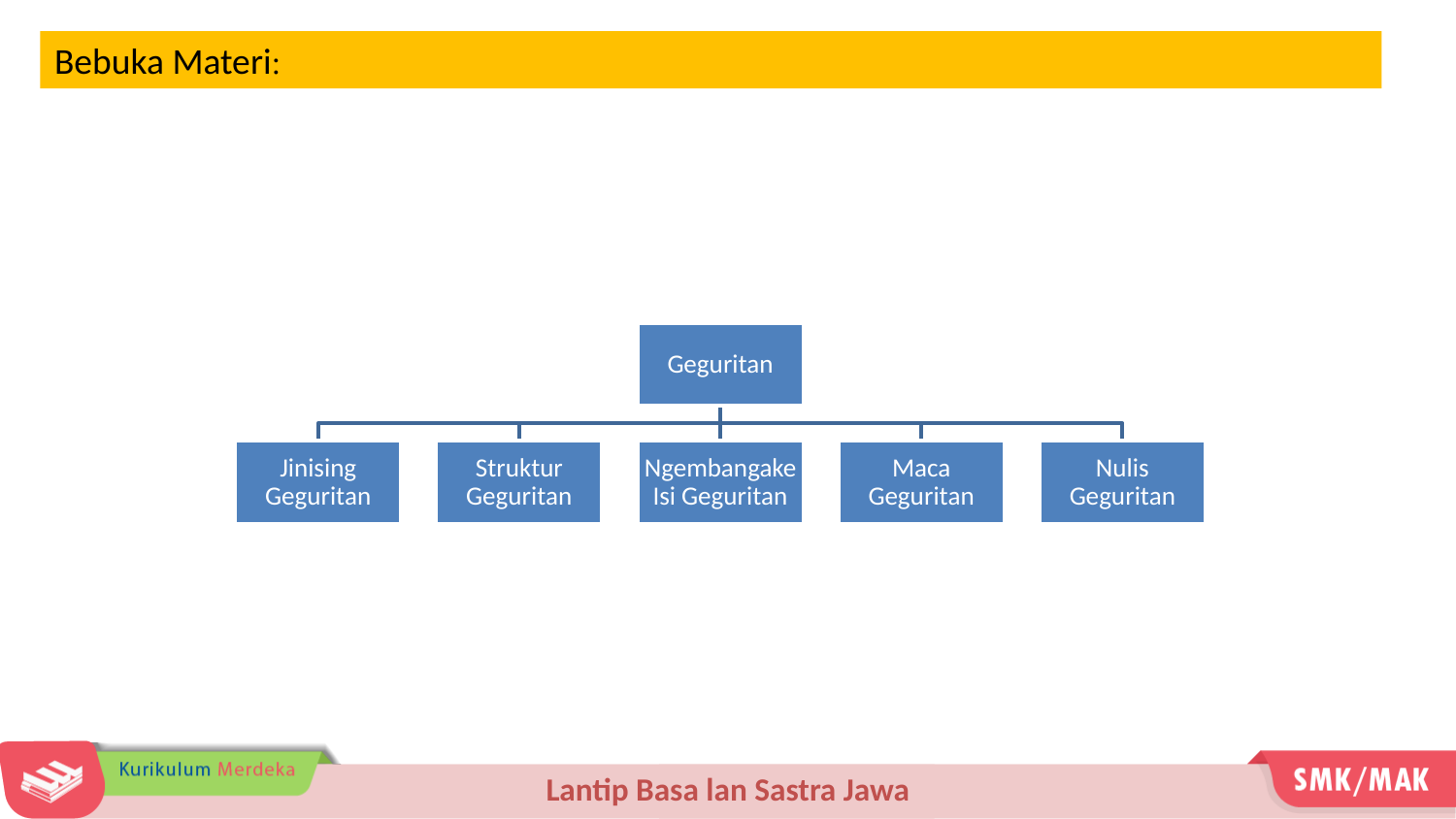

Bebuka Materi:
Geguritan
Jinising Geguritan
Struktur Geguritan
Ngembangake Isi Geguritan
Maca Geguritan
Nulis Geguritan